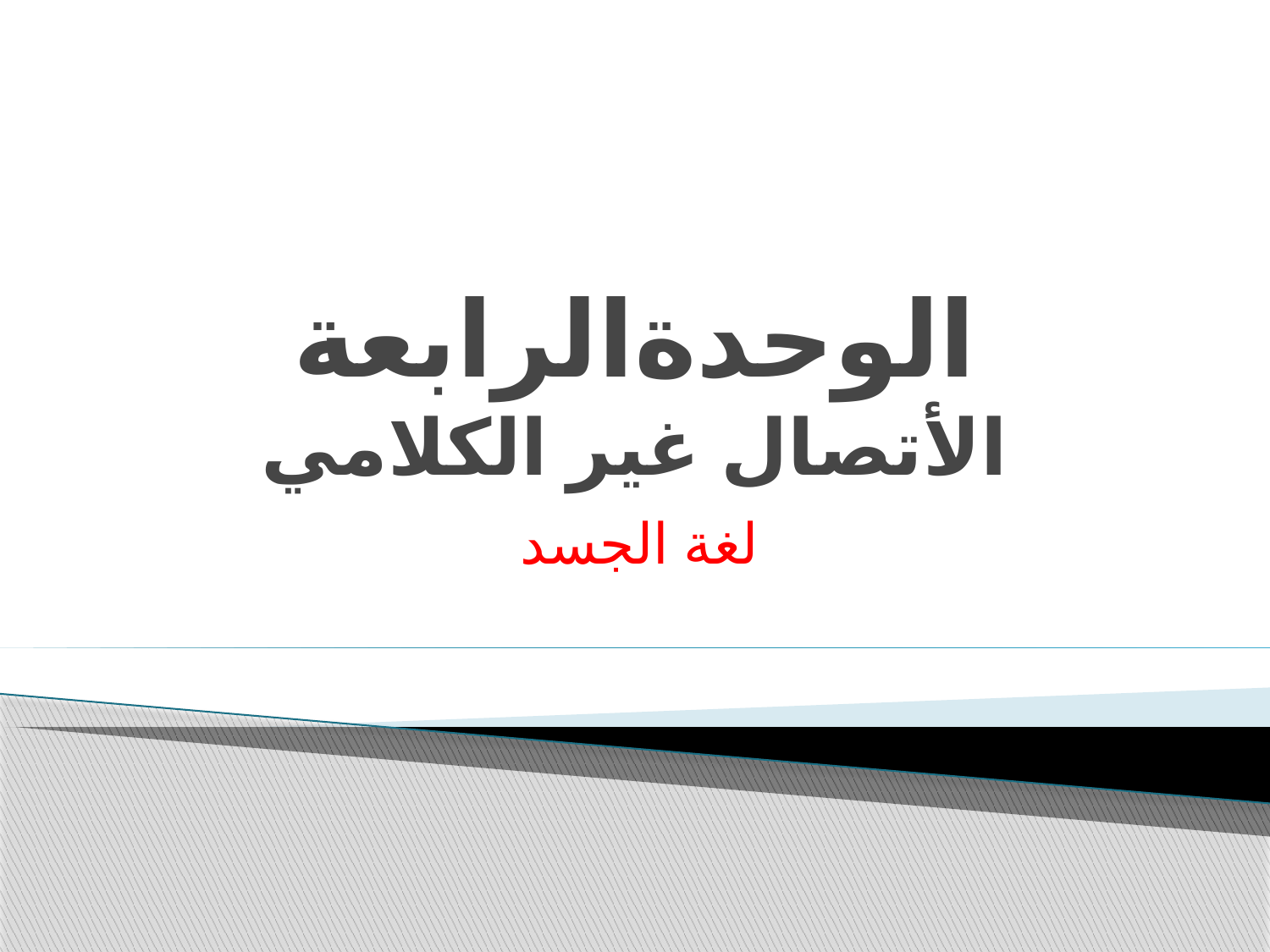

# الوحدةالرابعة الأتصال غير الكلامي
لغة الجسد